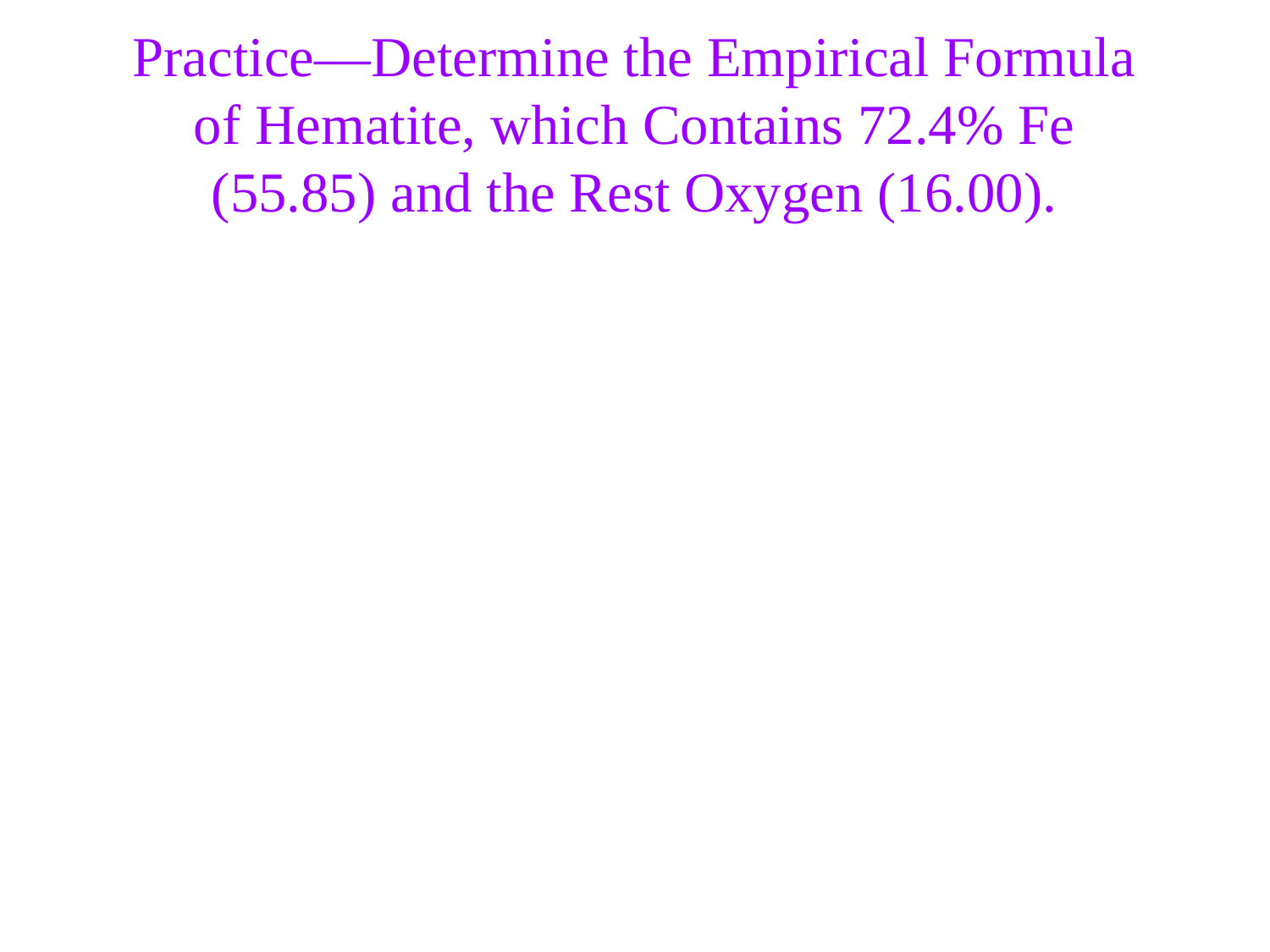

Practice—Determine the Empirical Formula of Hematite, which Contains 72.4% Fe (55.85) and the Rest Oxygen (16.00).